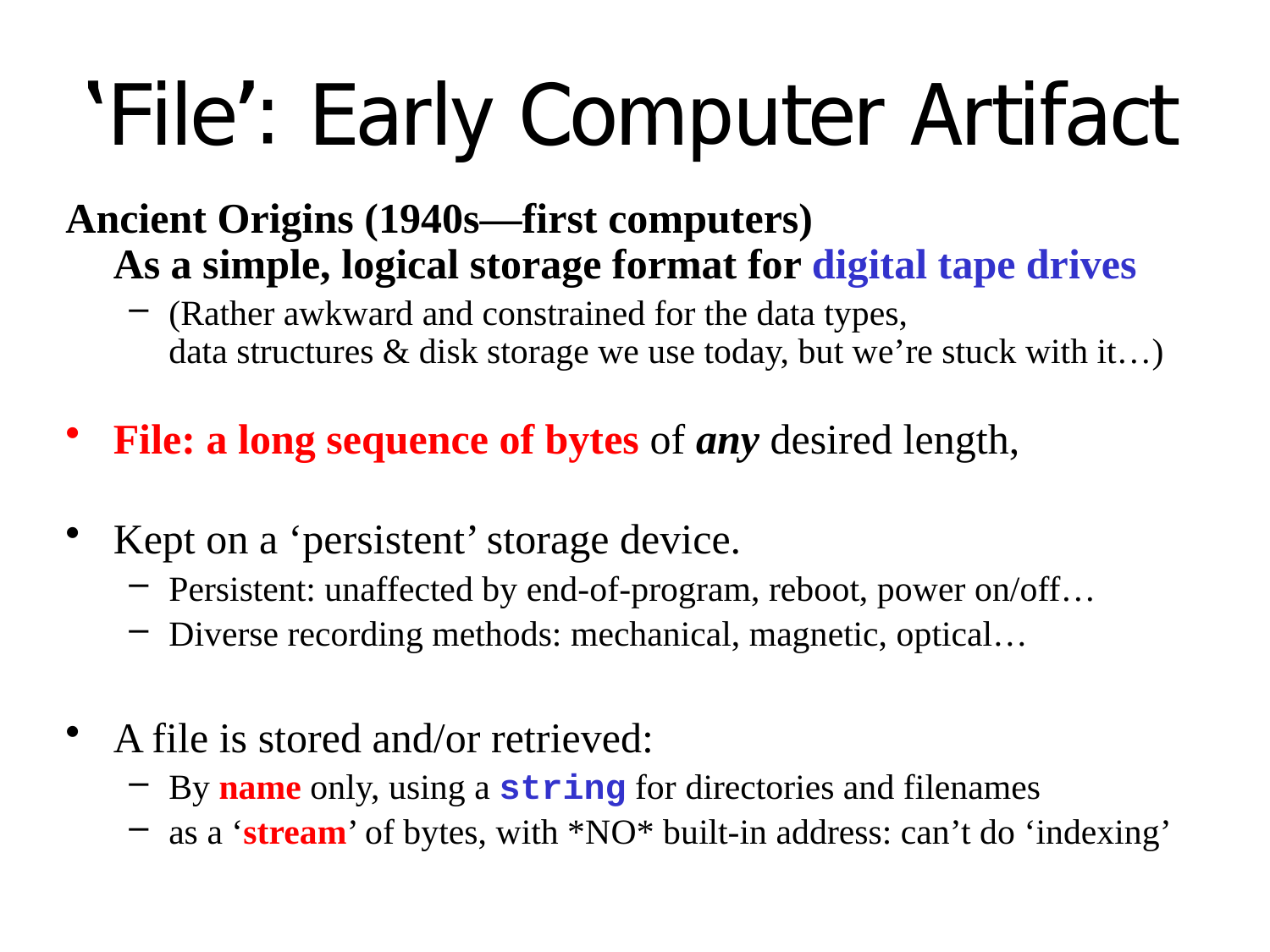

# ‘File’: Early Computer Artifact
Ancient Origins (1940s—first computers)
As a simple, logical storage format for digital tape drives
(Rather awkward and constrained for the data types,
data structures & disk storage we use today, but we’re stuck with it…)
File: a long sequence of bytes of any desired length,
Kept on a ‘persistent’ storage device.
Persistent: unaffected by end-of-program, reboot, power on/off…
Diverse recording methods: mechanical, magnetic, optical…

A file is stored and/or retrieved:
By name only, using a string for directories and filenames
as a ‘stream’ of bytes, with *NO* built-in address: can’t do ‘indexing’